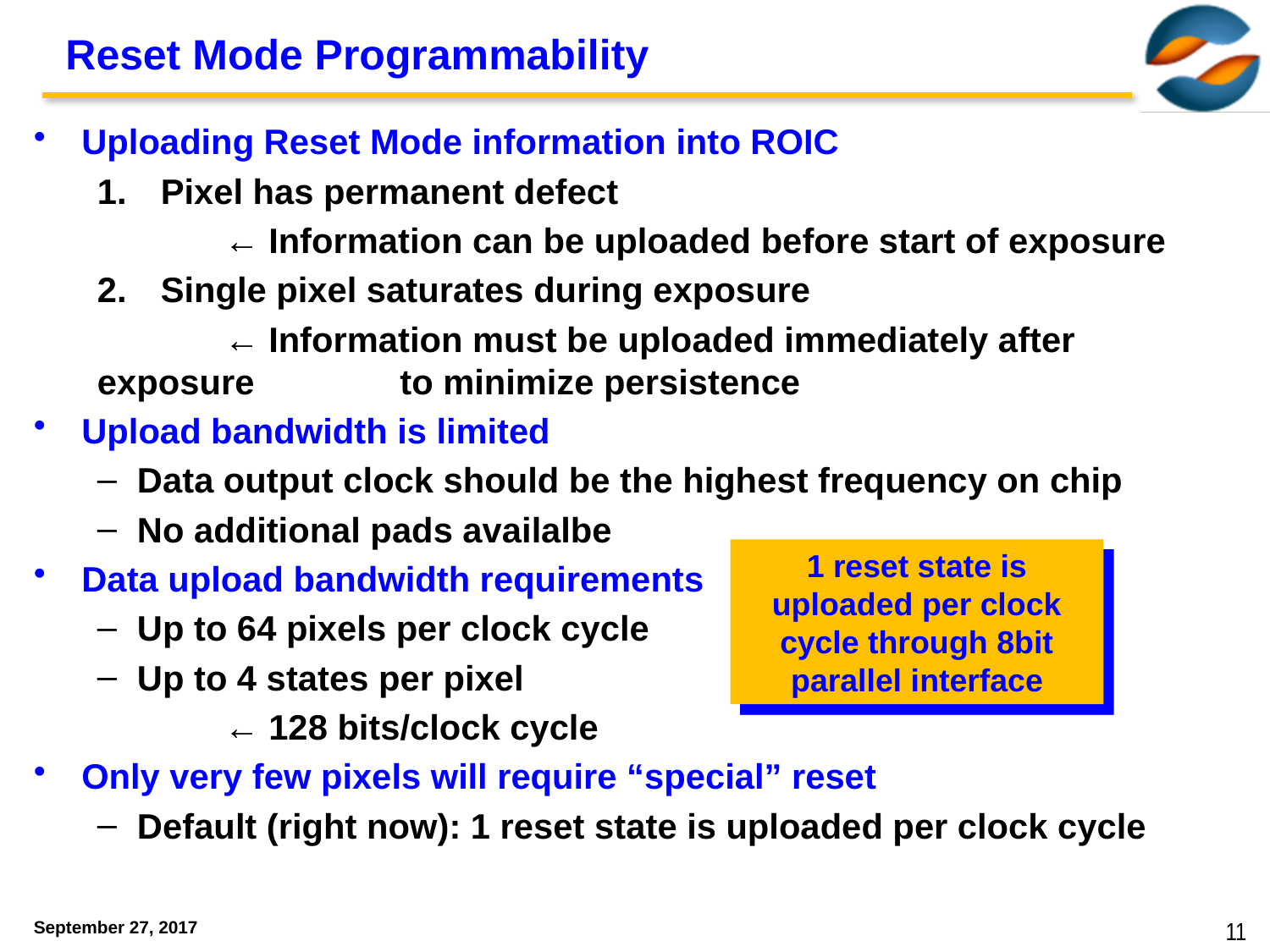

# Reset Mode Programmability
Uploading Reset Mode information into ROIC
Pixel has permanent defect
	← Information can be uploaded before start of exposure
Single pixel saturates during exposure
	← Information must be uploaded immediately after exposure 	     to minimize persistence
Upload bandwidth is limited
Data output clock should be the highest frequency on chip
No additional pads availalbe
Data upload bandwidth requirements
Up to 64 pixels per clock cycle
Up to 4 states per pixel
	← 128 bits/clock cycle
Only very few pixels will require “special” reset
Default (right now): 1 reset state is uploaded per clock cycle

1 reset state is uploaded per clock cycle through 8bit parallel interface
September 27, 2017
11